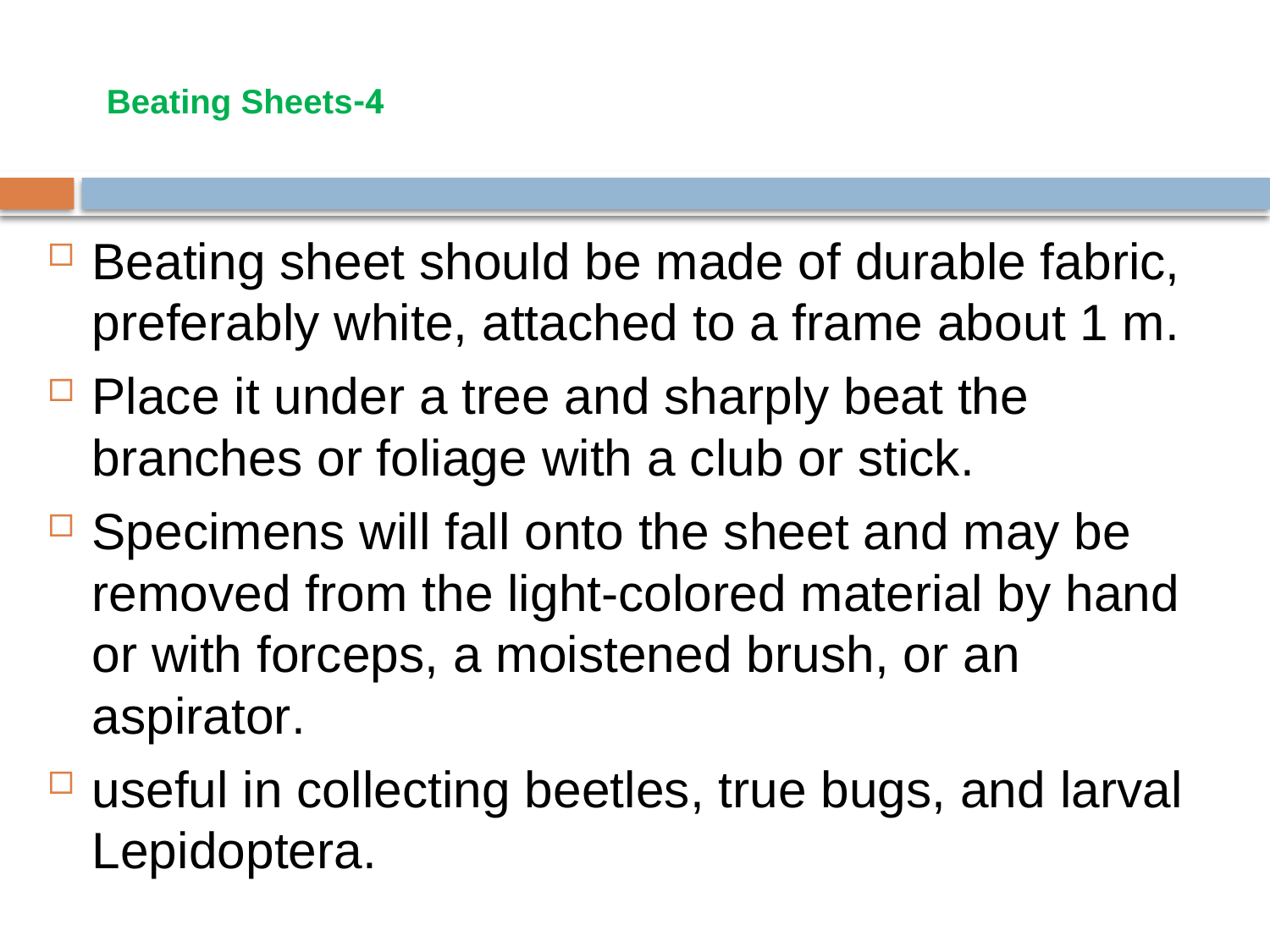

# 4-Beating Sheets
Beating sheet should be made of durable fabric, preferably white, attached to a frame about 1 m.
Place it under a tree and sharply beat the branches or foliage with a club or stick.
Specimens will fall onto the sheet and may be removed from the light-colored material by hand or with forceps, a moistened brush, or an aspirator.
useful in collecting beetles, true bugs, and larval Lepidoptera.